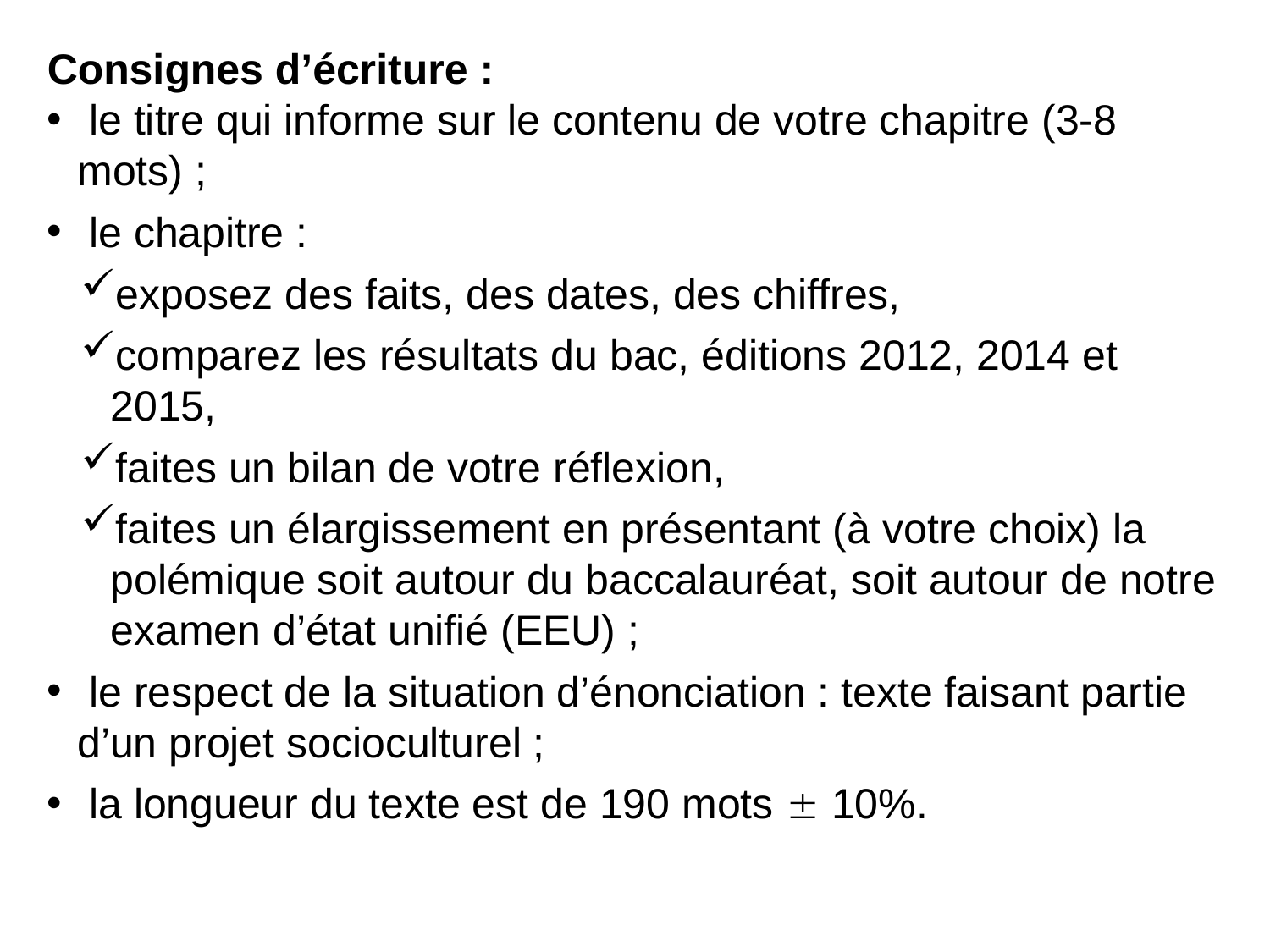

Consignes d’écriture :
 le titre qui informe sur le contenu de votre chapitre (3-8 mots) ;
 le chapitre :
exposez des faits, des dates, des chiffres,
comparez les résultats du bac, éditions 2012, 2014 et 2015,
faites un bilan de votre réflexion,
faites un élargissement en présentant (à votre choix) la polémique soit autour du baccalauréat, soit autour de notre examen d’état unifié (EEU) ;
 le respect de la situation d’énonciation : texte faisant partie d’un projet socioculturel ;
 la longueur du texte est de 190 mots ± 10%.